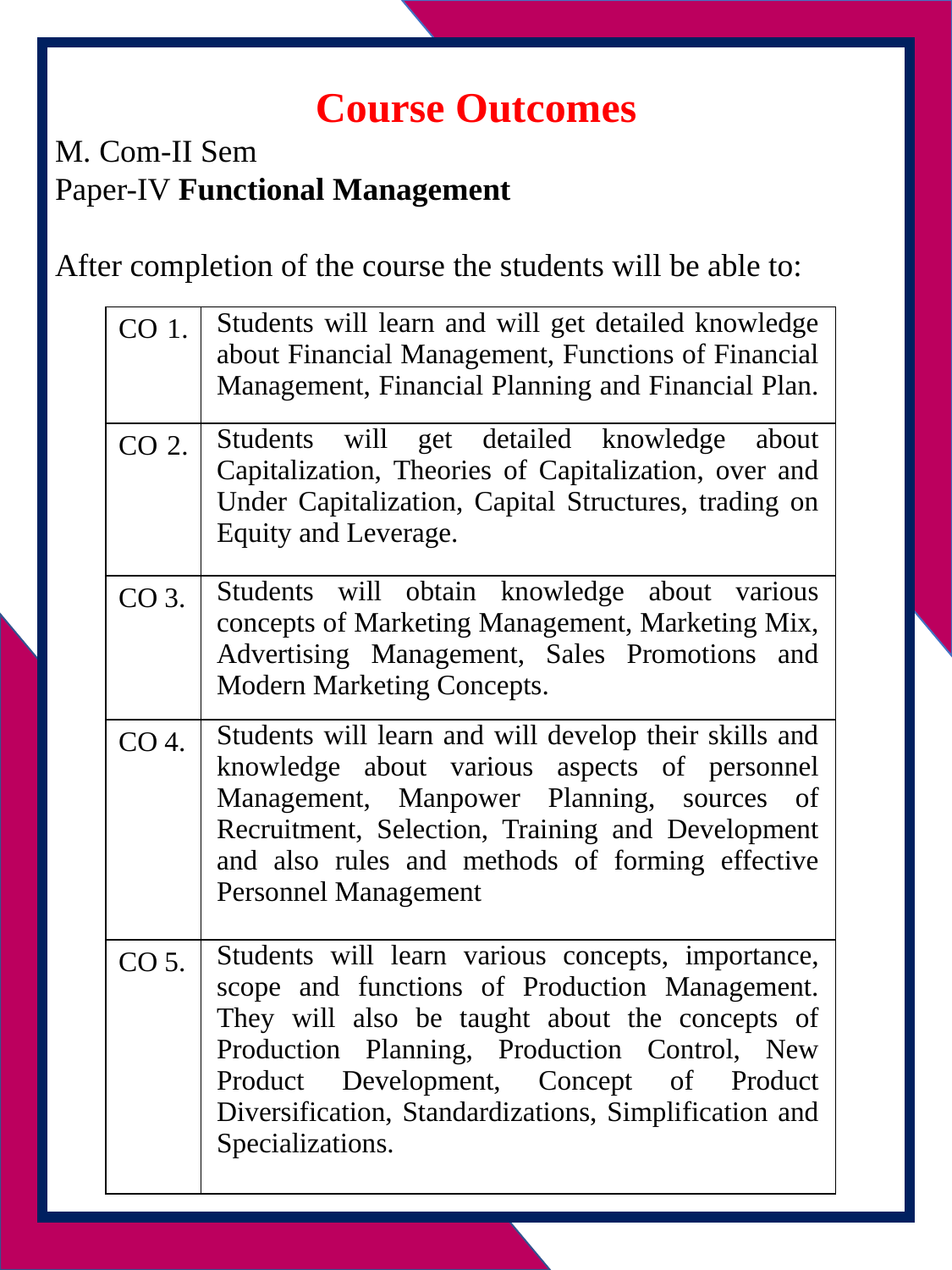

Course Outcomes
M. Com-II Sem
Paper-IV Functional Management

After completion of the course the students will be able to:

| CO 1. | Students will learn and will get detailed knowledge about Financial Management, Functions of Financial Management, Financial Planning and Financial Plan. |
| --- | --- |
| CO 2. | Students will get detailed knowledge about Capitalization, Theories of Capitalization, over and Under Capitalization, Capital Structures, trading on Equity and Leverage. |
| CO 3. | Students will obtain knowledge about various concepts of Marketing Management, Marketing Mix, Advertising Management, Sales Promotions and Modern Marketing Concepts. |
| CO 4. | Students will learn and will develop their skills and knowledge about various aspects of personnel Management, Manpower Planning, sources of Recruitment, Selection, Training and Development and also rules and methods of forming effective Personnel Management |
| CO 5. | Students will learn various concepts, importance, scope and functions of Production Management. They will also be taught about the concepts of Production Planning, Production Control, New Product Development, Concept of Product Diversification, Standardizations, Simplification and Specializations. |